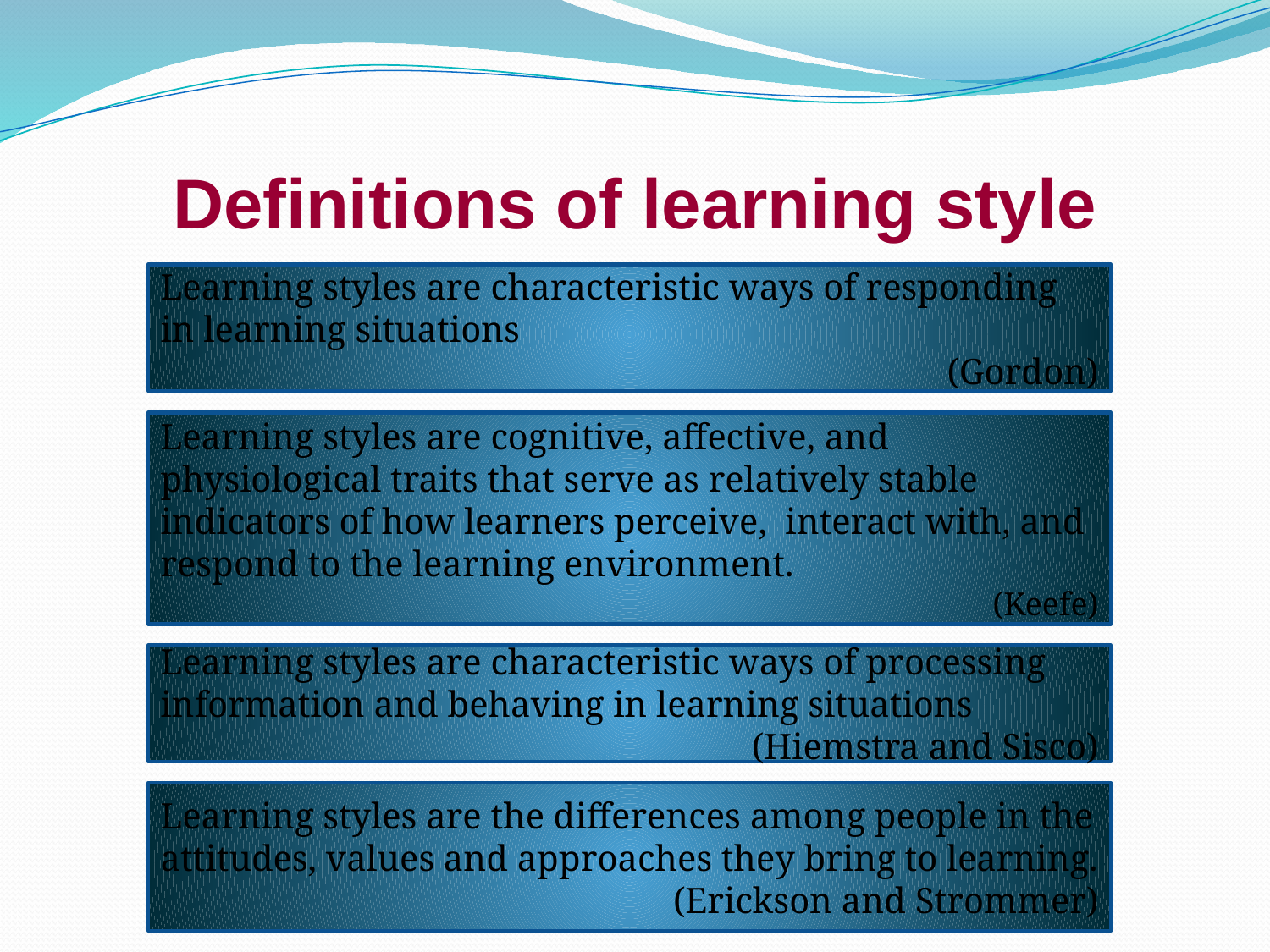

# Definitions of learning style

Learning styles are characteristic ways of responding in learning situations
(Gordon)
Learning styles are cognitive, affective, and physiological traits that serve as relatively stable indicators of how learners perceive,  interact with, and respond to the learning environment.
(Keefe)
Learning styles are characteristic ways of processing information and behaving in learning situations
(Hiemstra and Sisco)
Learning styles are the differences among people in the attitudes, values and approaches they bring to learning.
(Erickson and Strommer)